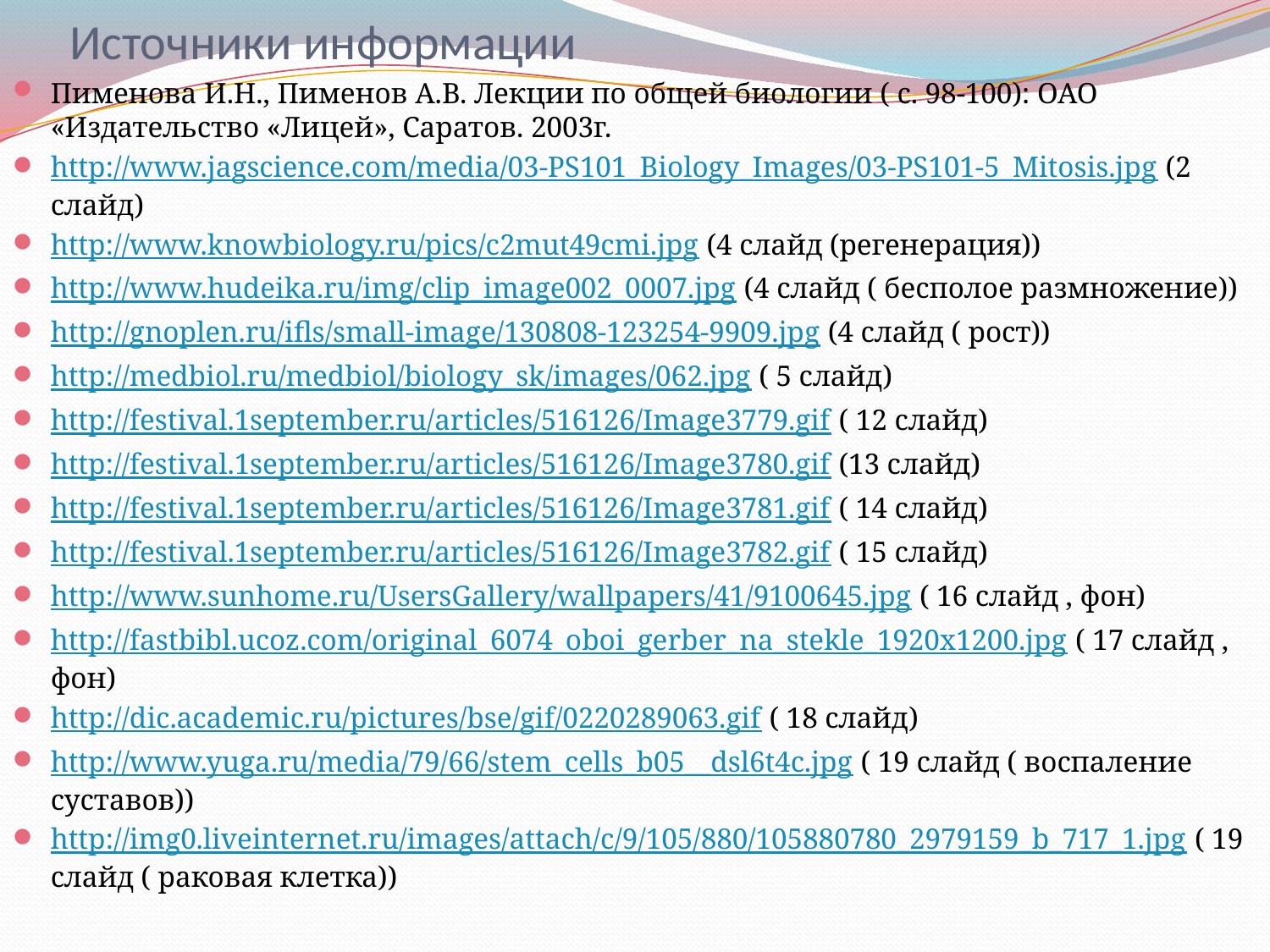

# Источники информации
Пименова И.Н., Пименов А.В. Лекции по общей биологии ( с. 98-100): ОАО «Издательство «Лицей», Саратов. 2003г.
http://www.jagscience.com/media/03-PS101_Biology_Images/03-PS101-5_Mitosis.jpg (2 слайд)
http://www.knowbiology.ru/pics/c2mut49cmi.jpg (4 слайд (регенерация))
http://www.hudeika.ru/img/clip_image002_0007.jpg (4 слайд ( бесполое размножение))
http://gnoplen.ru/ifls/small-image/130808-123254-9909.jpg (4 слайд ( рост))
http://medbiol.ru/medbiol/biology_sk/images/062.jpg ( 5 слайд)
http://festival.1september.ru/articles/516126/Image3779.gif ( 12 слайд)
http://festival.1september.ru/articles/516126/Image3780.gif (13 слайд)
http://festival.1september.ru/articles/516126/Image3781.gif ( 14 слайд)
http://festival.1september.ru/articles/516126/Image3782.gif ( 15 слайд)
http://www.sunhome.ru/UsersGallery/wallpapers/41/9100645.jpg ( 16 слайд , фон)
http://fastbibl.ucoz.com/original_6074_oboi_gerber_na_stekle_1920x1200.jpg ( 17 слайд , фон)
http://dic.academic.ru/pictures/bse/gif/0220289063.gif ( 18 слайд)
http://www.yuga.ru/media/79/66/stem_cells_b05__dsl6t4c.jpg ( 19 слайд ( воспаление суставов))
http://img0.liveinternet.ru/images/attach/c/9/105/880/105880780_2979159_b_717_1.jpg ( 19 слайд ( раковая клетка))